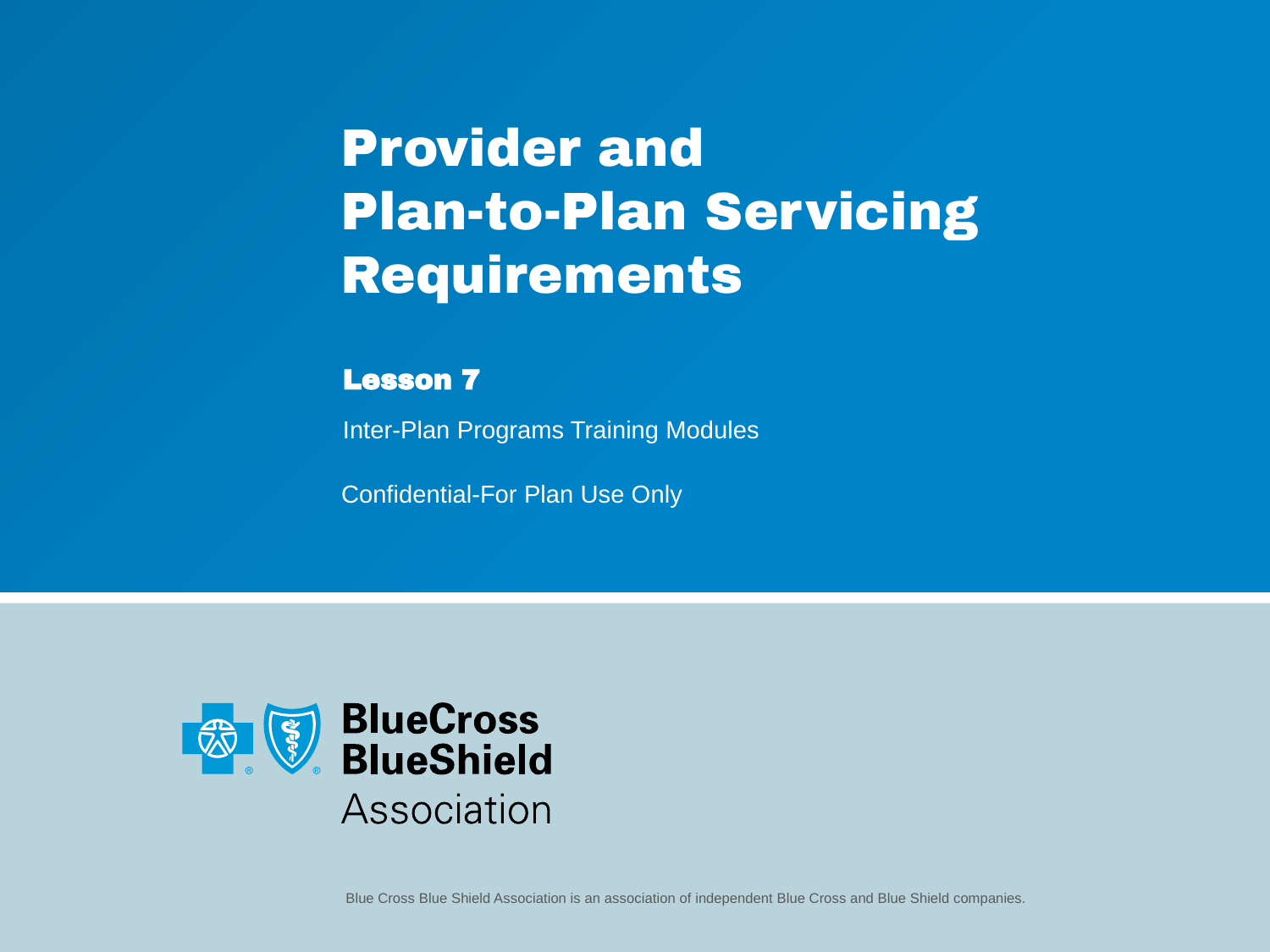

# Provider and Plan-to-Plan Servicing Requirements
Lesson 7
Inter-Plan Programs Training Modules
Confidential-For Plan Use Only